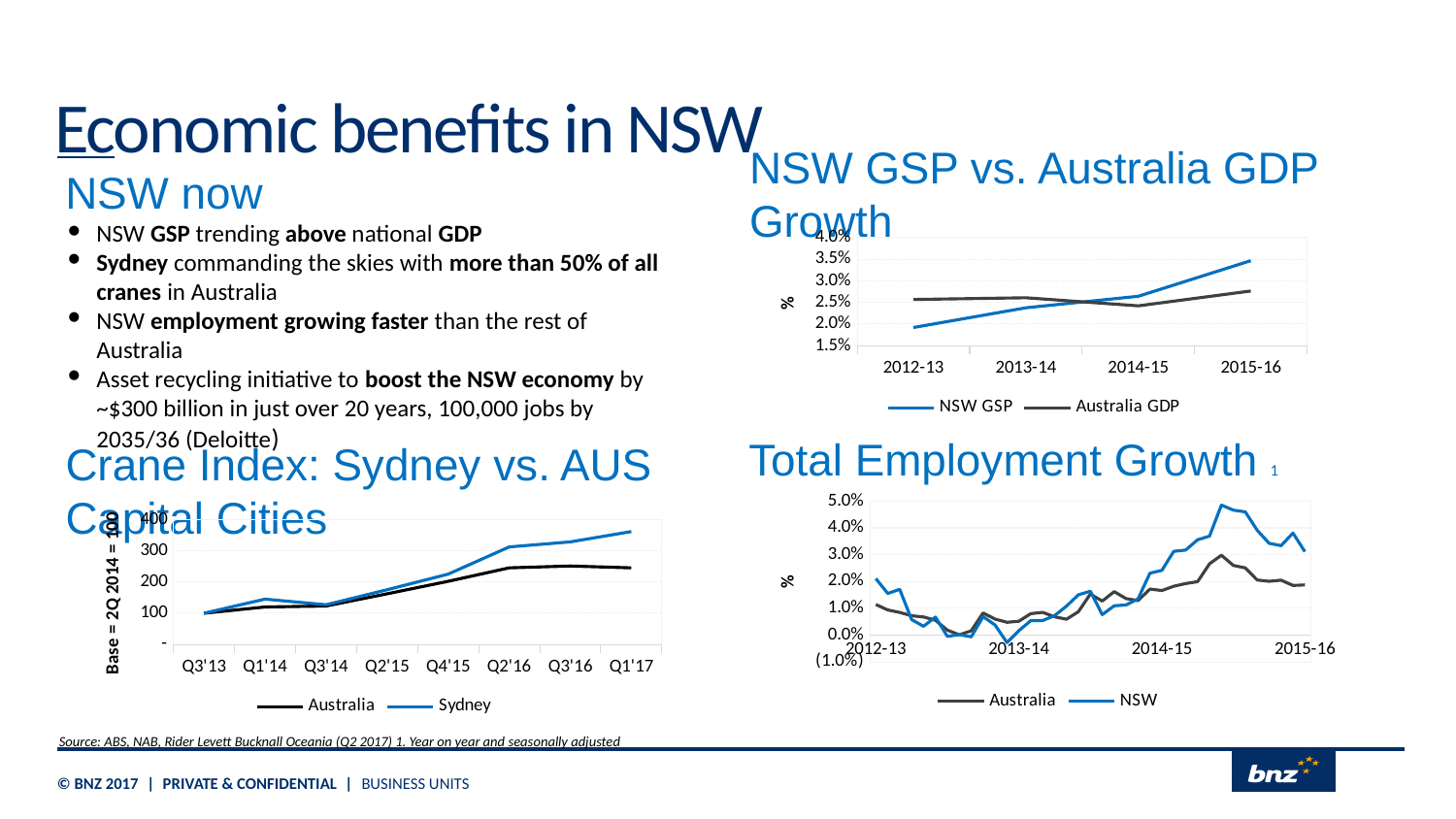

# Economic benefits in NSW
NSW now
NSW GSP vs. Australia GDP Growth
NSW GSP trending above national GDP
Sydney commanding the skies with more than 50% of all cranes in Australia
NSW employment growing faster than the rest of Australia
Asset recycling initiative to boost the NSW economy by ~$300 billion in just over 20 years, 100,000 jobs by 2035/36 (Deloitte)

### Chart

| Category |  |  |
|---|---|---|
| 2012-13 | 0.01919976641605059 | 0.025698560880590637 |
| 2013-14 | 0.02376757501161264 | 0.026094574798165127 |
| 2014-15 | 0.02642982494713242 | 0.024216105559721868 |
| 2015-16 | 0.03465042870022916 | 0.027657734988398408 |
Total Employment Growth 1
Crane Index: Sydney vs. AUS Capital Cities

### Chart

| Category | Australia | NSW |
|---|---|---|
| 2012-13 | 0.011390104460756723 | 0.021104815864022575 |
|  | 0.009363923325162782 | 0.015551220063901416 |
|  | 0.00844740411888023 | 0.017085569048291394 |
|  | 0.007194244604316502 | 0.005777590800729149 |
|  | 0.006745658799659049 | 0.003274192645659646 |
|  | 0.005535687611482487 | 0.006702526120138552 |
|  | 0.001834073398037761 | -0.0005038911595094397 |
|  | 8.732251698417848e-05 | 0.00016704251231947076 |
|  | 0.001588063348021418 | -0.0006654466810847026 |
|  | 0.008251518174340555 | 0.006892335056417176 |
|  | 0.005969732409363271 | 0.0037367139061115218 |
|  | 0.0047683090842400855 | -0.0027969316828666546 |
| 2013-14 | 0.0051467701836263036 | 0.0016368428353448206 |
|  | 0.008001677207449598 | 0.0053735000139210065 |
|  | 0.008455256147093415 | 0.005414410662224034 |
|  | 0.0068201639630212085 | 0.007250216112210994 |
|  | 0.005906525096188275 | 0.010794677972720601 |
|  | 0.0087209556349781 | 0.015050214003972329 |
|  | 0.015320200064819822 | 0.016384718799014042 |
|  | 0.01270431684828166 | 0.0075991649269311345 |
|  | 0.01622134910747719 | 0.010931690805171757 |
|  | 0.01362551529615974 | 0.011233784156776006 |
|  | 0.012866339296559115 | 0.013539971872156276 |
|  | 0.01718353440183562 | 0.023104693140794108 |
| 2014-15 | 0.016628335864612653 | 0.02415244848216269 |
|  | 0.018242165834719826 | 0.03126557740238156 |
|  | 0.019245926913982414 | 0.03173156586578285 |
|  | 0.01994941182585186 | 0.03557487334237708 |
|  | 0.026627116291978892 | 0.036922567470610845 |
|  | 0.029808983410577472 | 0.0485324514262091 |
|  | 0.026002484643522727 | 0.046625699247705876 |
|  | 0.025072639955855625 | 0.045997016409746294 |
|  | 0.020565971418529116 | 0.03913711713689749 |
|  | 0.02007791429427619 | 0.03425498812675709 |
|  | 0.020506231530258212 | 0.03338412145616809 |
|  | 0.018533867673824478 | 0.038081537375821206 |
| 2015-16 | 0.018738101945518615 | 0.03112829943747286 |

### Chart

| Category | Australia | Sydney |
|---|---|---|
| Q3'13 | 100.0 | 100.0 |
| Q1'14 | 120.0 | 145.0 |
| Q3'14 | 123.0 | 127.0 |
| Q2'15 | 162.0 | 175.0 |
| Q4'15 | 202.0 | 225.0 |
| Q2'16 | 245.0 | 312.0 |
| Q3'16 | 251.0 | 328.0 |
| Q1'17 | 245.0 | 361.0 |
Source: ABS, NAB, Rider Levett Bucknall Oceania (Q2 2017) 1. Year on year and seasonally adjusted